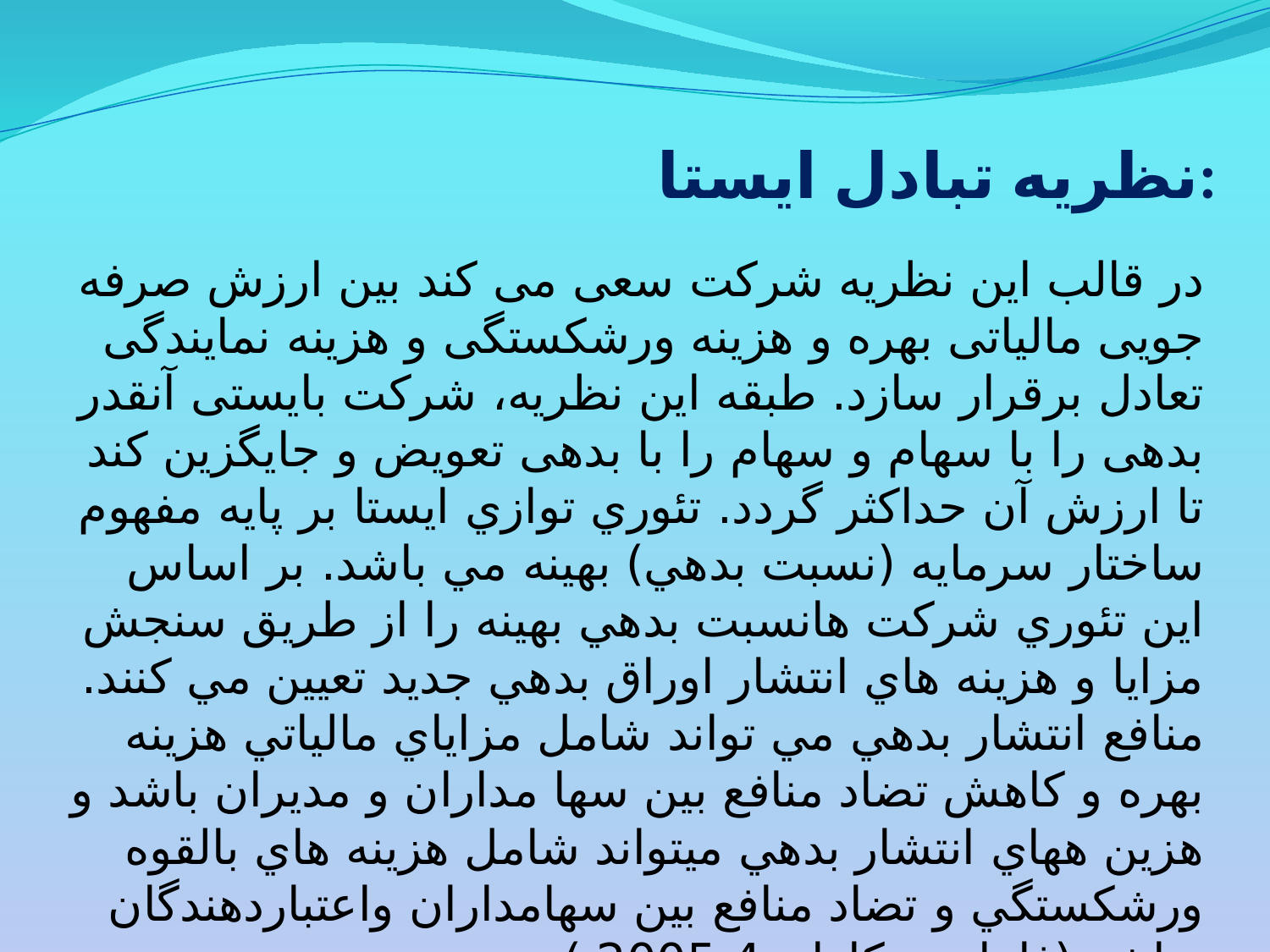

# نظريه تبادل ايستا:
در قالب این نظریه شرکت سعی می کند بین ارزش صرفه جویی مالیاتی بهره و هزینه ورشکستگی و هزینه نمایندگی تعادل برقرار سازد. طبقه این نظریه، شرکت بایستی آنقدر بدهی را با سهام و سهام را با بدهی تعویض و جایگزین کند تا ارزش آن حداکثر گردد. تئوري توازي ايستا بر پايه مفهوم ساختار سرمايه (نسبت بدهي) بهينه مي باشد. بر اساس اين تئوري شركت هانسبت بدهي بهينه را از طريق سنجش مزايا و هزينه هاي انتشار اوراق بدهي جديد تعيين مي كنند. منافع انتشار بدهي مي تواند شامل مزاياي مالياتي هزينه بهره و كاهش تضاد منافع بين سها مداران و مديران باشد و هزين ههاي انتشار بدهي ميتواند شامل هزينه هاي بالقوه ورشكستگي و تضاد منافع بين سهامداران واعتباردهندگان باشد (فاما وهمكاران 2005،4 ).